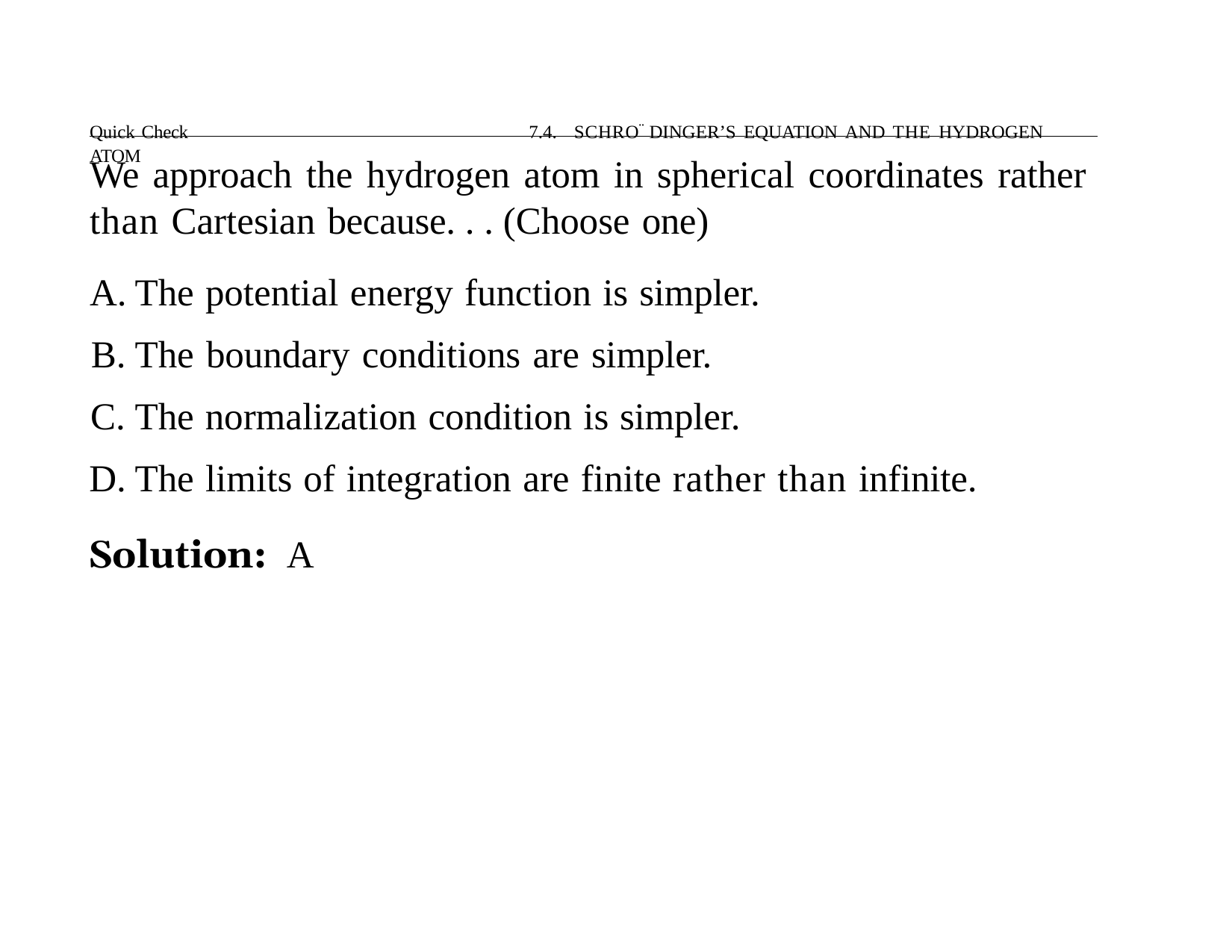

Quick Check	7.4.  SCHRO¨ DINGER’S EQUATION AND THE HYDROGEN ATOM

# We approach the hydrogen atom in spherical coordinates rather than Cartesian because. . . (Choose one)
The potential energy function is simpler.
The boundary conditions are simpler.
The normalization condition is simpler.
The limits of integration are finite rather than infinite.
Solution:	A